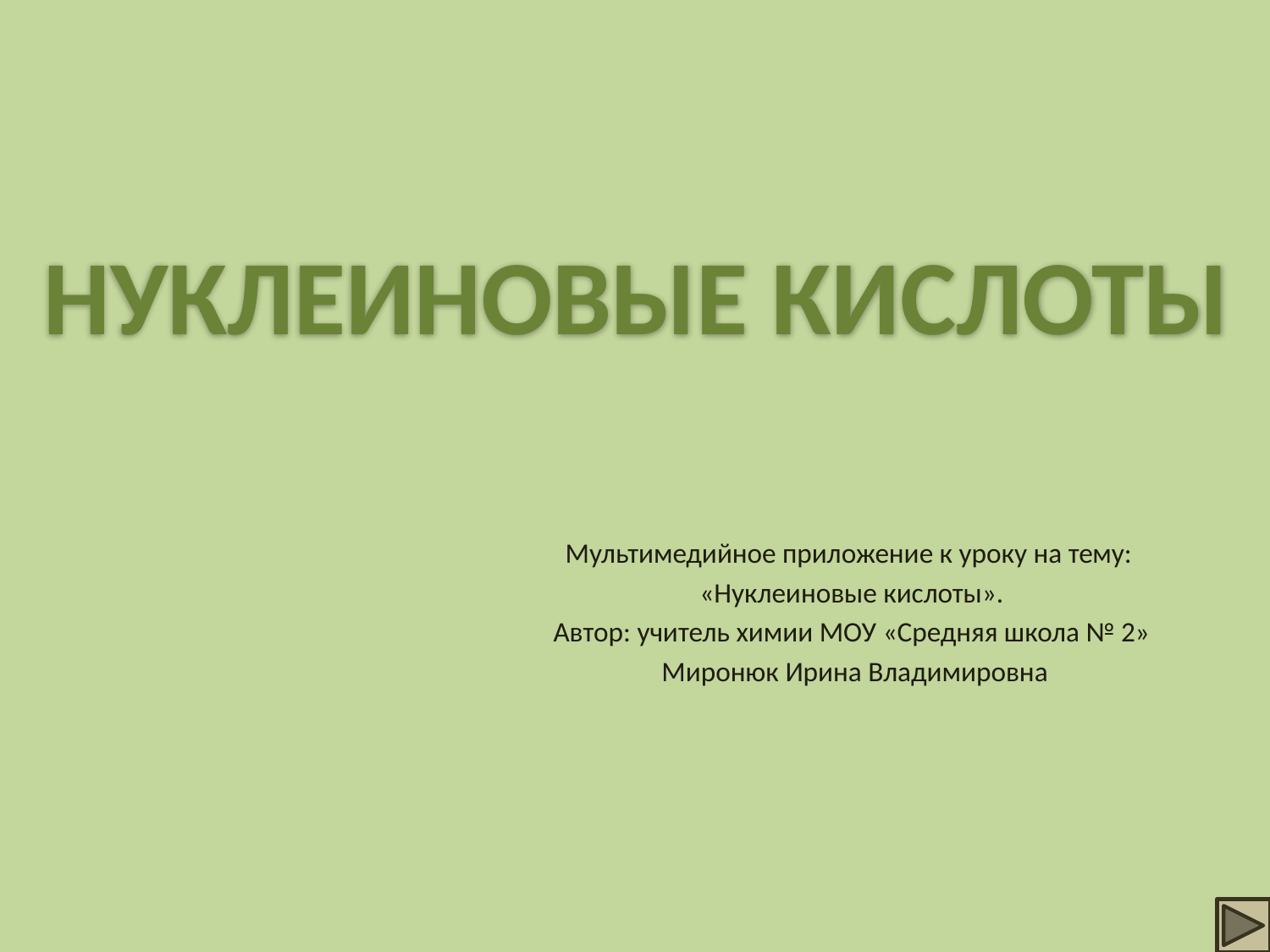

НУКЛЕИНОВЫЕ КИСЛОТЫ
Мультимедийное приложение к уроку на тему:
«Нуклеиновые кислоты».
Автор: учитель химии МОУ «Средняя школа № 2»
 Миронюк Ирина Владимировна